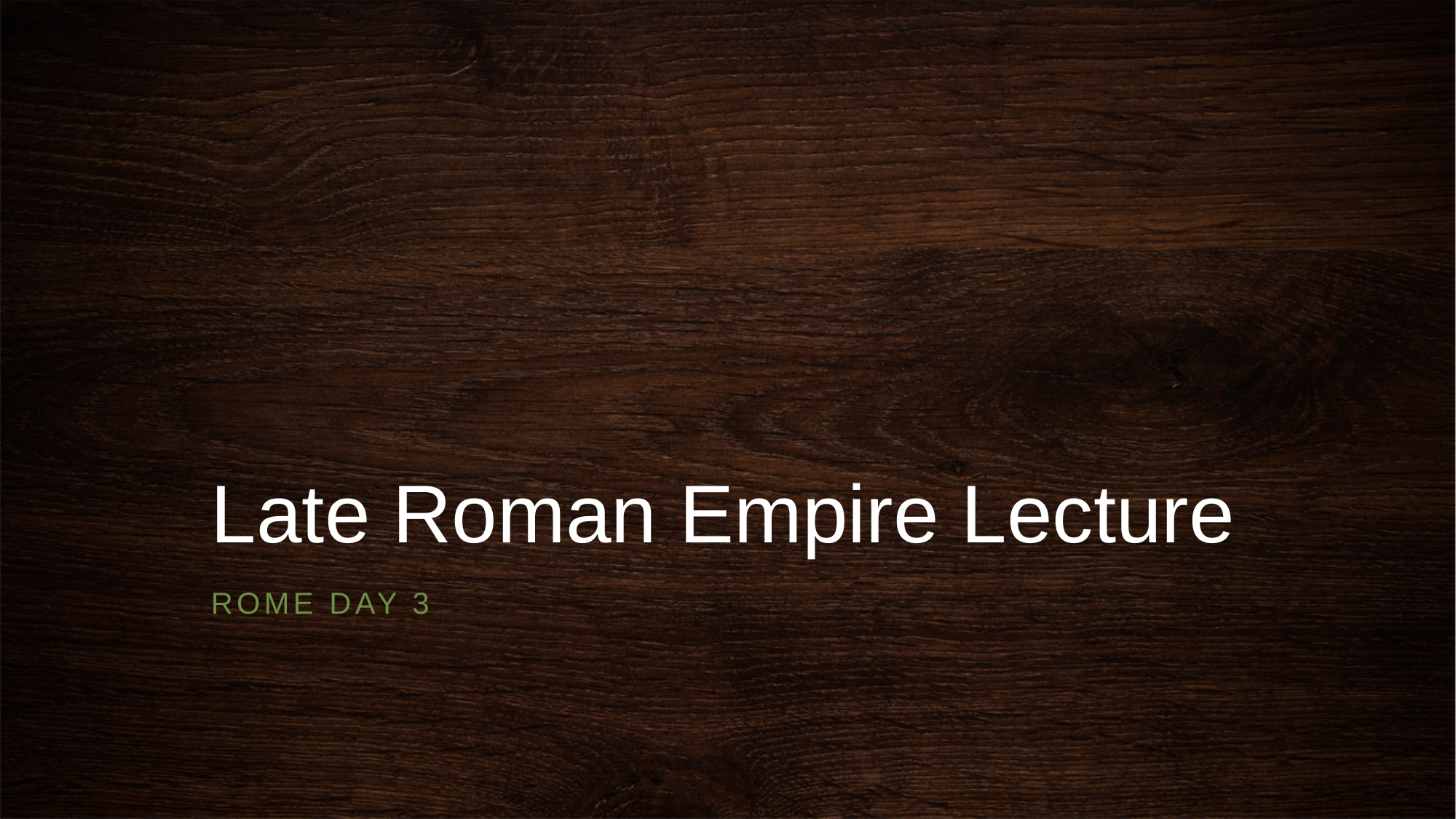

# Late Roman Empire Lecture
Rome Day 3